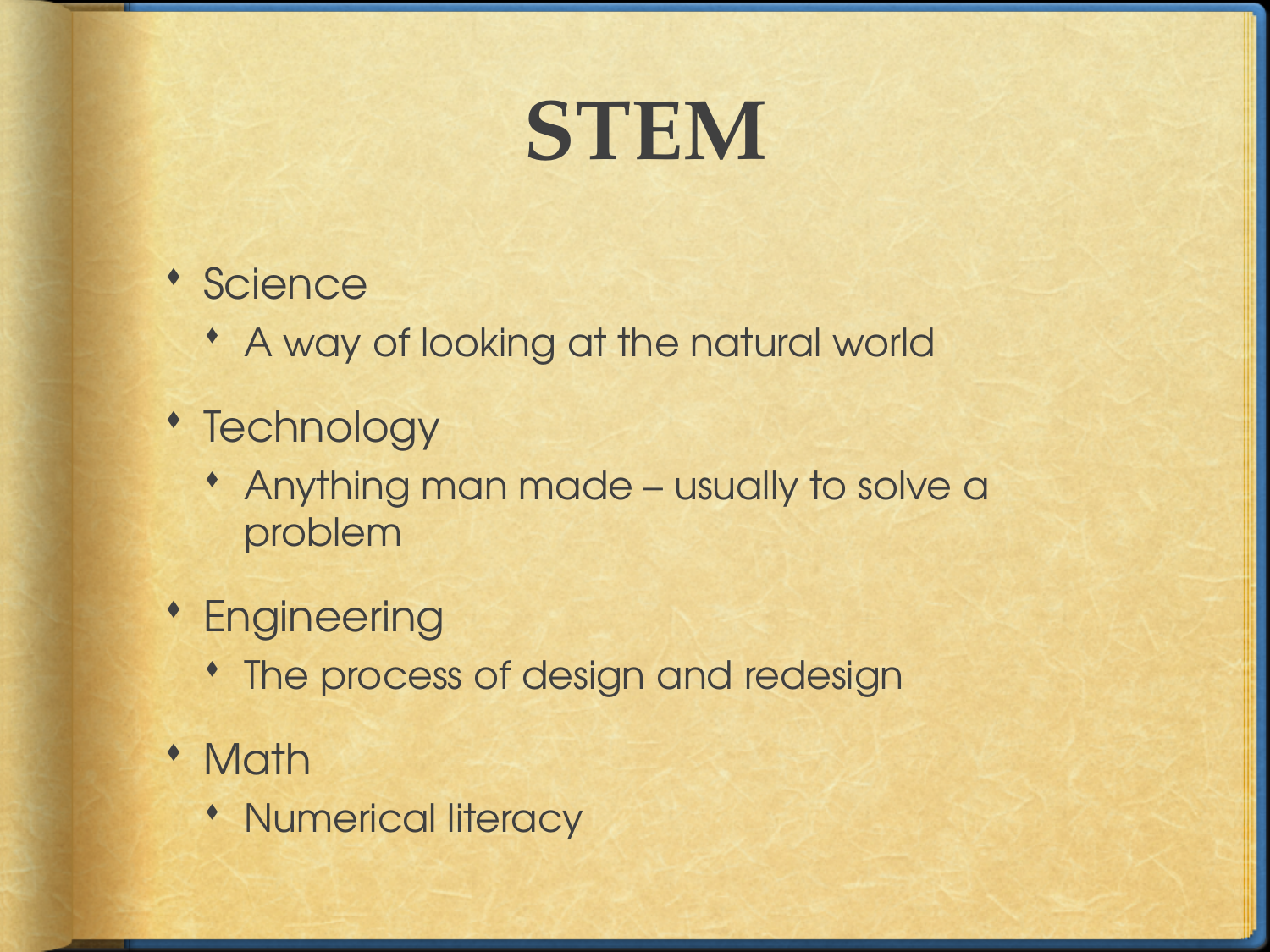

# STEM
Science
A way of looking at the natural world
Technology
Anything man made – usually to solve a problem
Engineering
The process of design and redesign
Math
Numerical literacy